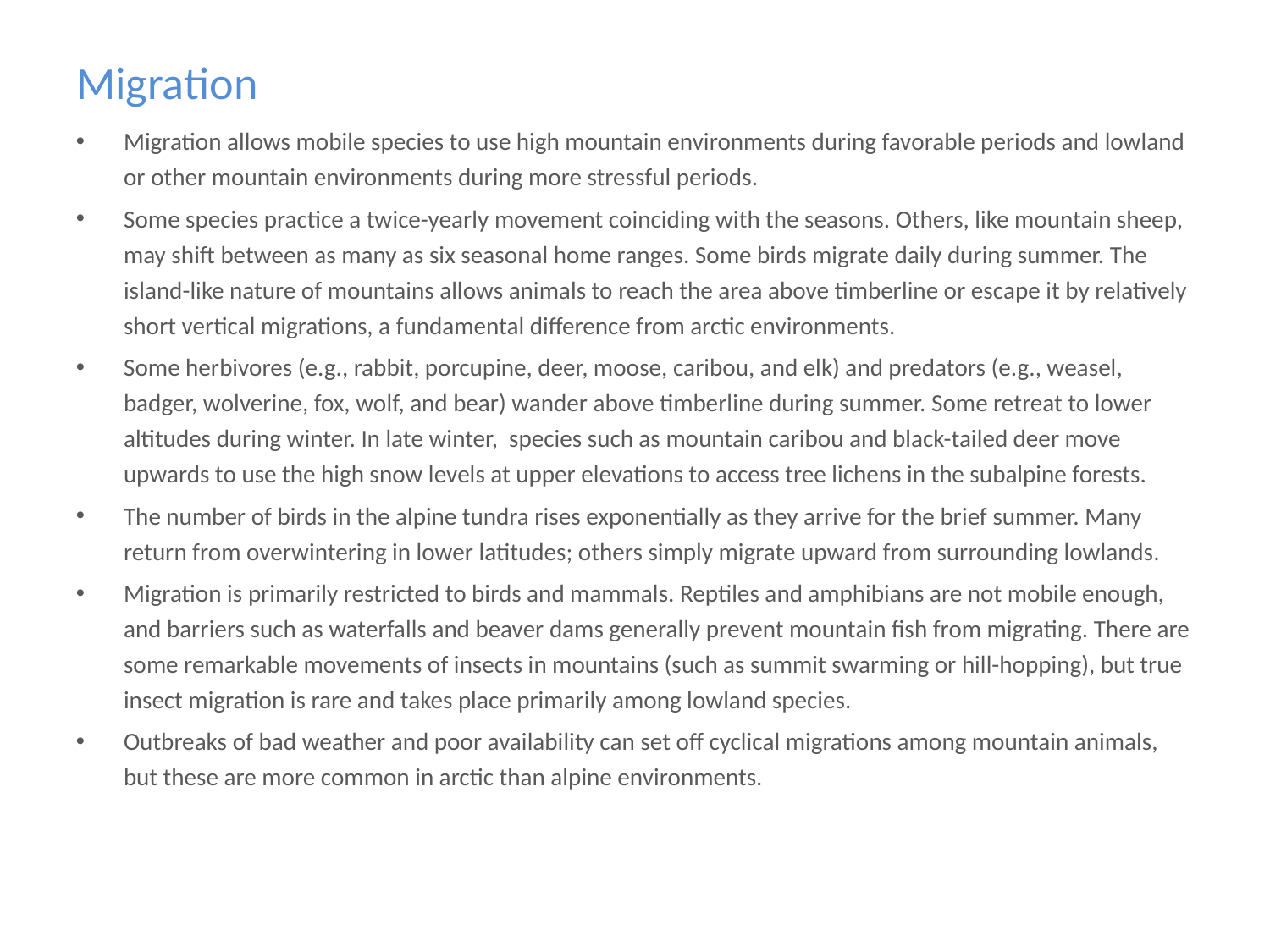

# Migration
Migration allows mobile species to use high mountain environments during favorable periods and lowland or other mountain environments during more stressful periods.
Some species practice a twice-yearly movement coinciding with the seasons. Others, like mountain sheep, may shift between as many as six seasonal home ranges. Some birds migrate daily during summer. The island-like nature of mountains allows animals to reach the area above timberline or escape it by relatively short vertical migrations, a fundamental difference from arctic environments.
Some herbivores (e.g., rabbit, porcupine, deer, moose, caribou, and elk) and predators (e.g., weasel, badger, wolverine, fox, wolf, and bear) wander above timberline during summer. Some retreat to lower altitudes during winter. In late winter,  species such as mountain caribou and black-tailed deer move upwards to use the high snow levels at upper elevations to access tree lichens in the subalpine forests.
The number of birds in the alpine tundra rises exponentially as they arrive for the brief summer. Many return from overwintering in lower latitudes; others simply migrate upward from surrounding lowlands.
Migration is primarily restricted to birds and mammals. Reptiles and amphibians are not mobile enough, and barriers such as waterfalls and beaver dams generally prevent mountain fish from migrating. There are some remarkable movements of insects in mountains (such as summit swarming or hill-hopping), but true insect migration is rare and takes place primarily among lowland species.
Outbreaks of bad weather and poor availability can set off cyclical migrations among mountain animals, but these are more common in arctic than alpine environments.